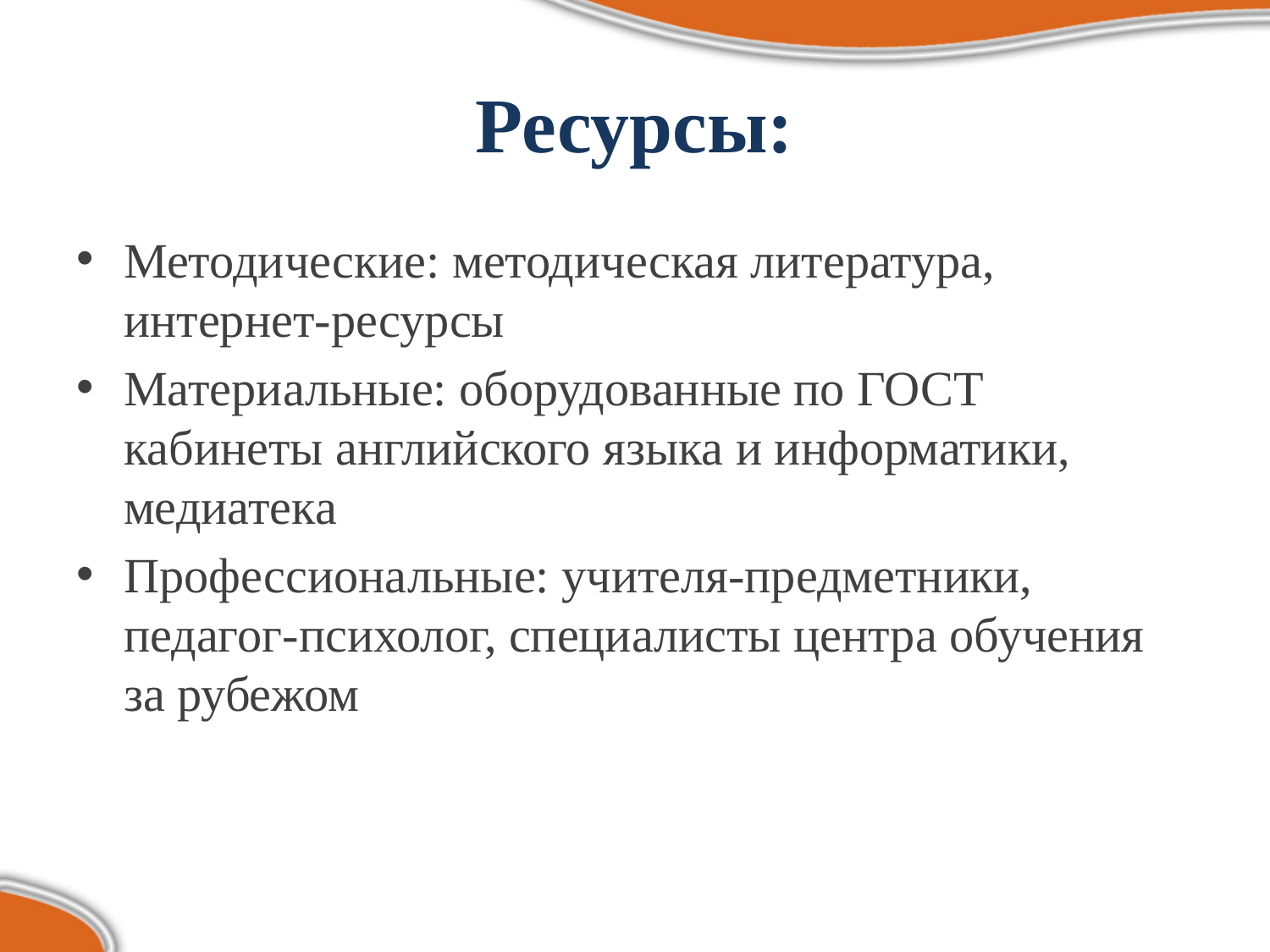

# Ресурсы:
Методические: методическая литература, интернет-ресурсы
Материальные: оборудованные по ГОСТ кабинеты английского языка и информатики, медиатека
Профессиональные: учителя-предметники, педагог-психолог, специалисты центра обучения за рубежом